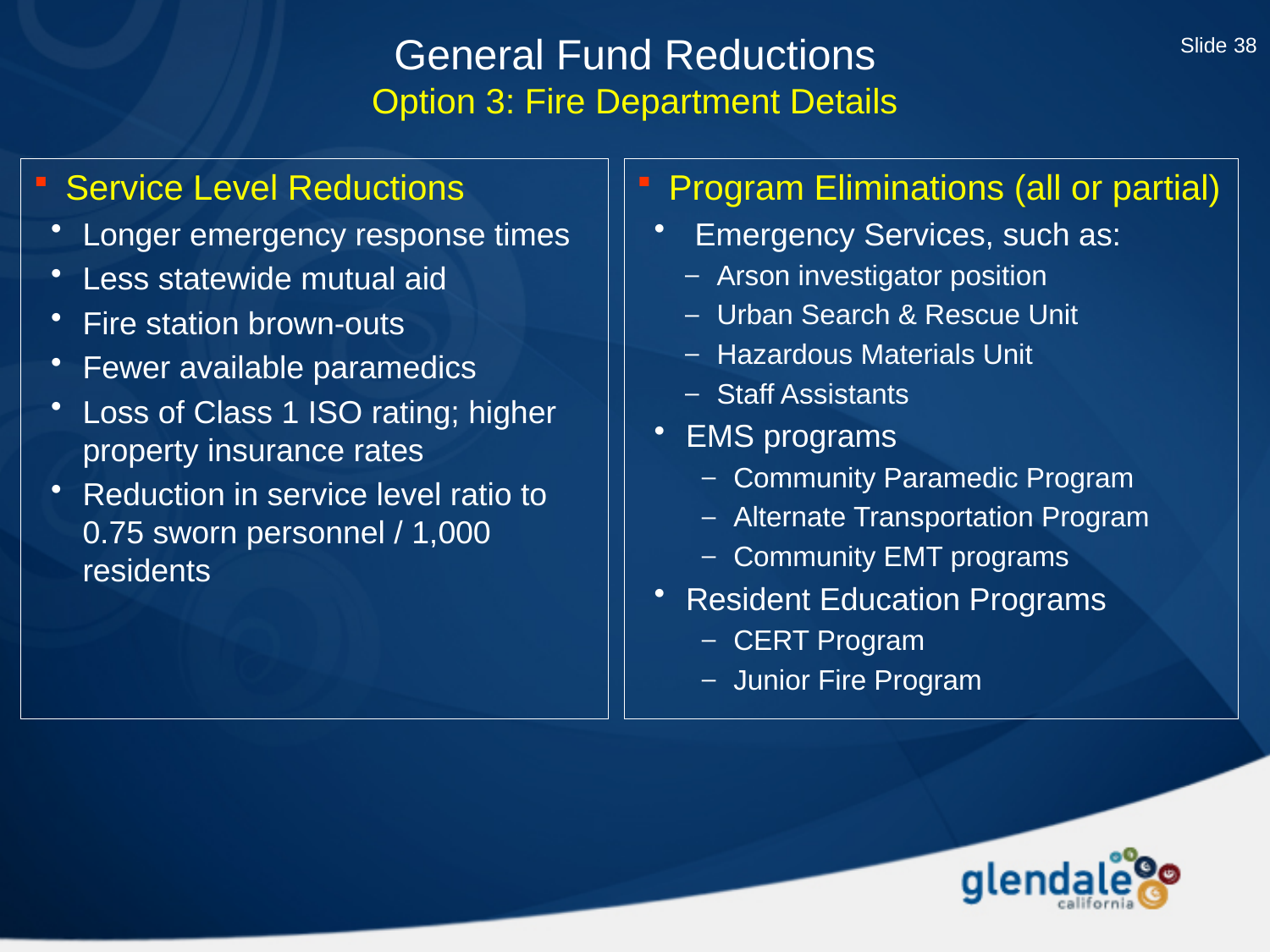

Slide 38
# General Fund Reductions Option 3: Fire Department Details
Service Level Reductions
Longer emergency response times
Less statewide mutual aid
Fire station brown-outs
Fewer available paramedics
Loss of Class 1 ISO rating; higher property insurance rates
Reduction in service level ratio to 0.75 sworn personnel / 1,000 residents

Program Eliminations (all or partial)
 Emergency Services, such as:
Arson investigator position
Urban Search & Rescue Unit
Hazardous Materials Unit
Staff Assistants
EMS programs
Community Paramedic Program
Alternate Transportation Program
Community EMT programs
Resident Education Programs
CERT Program
Junior Fire Program